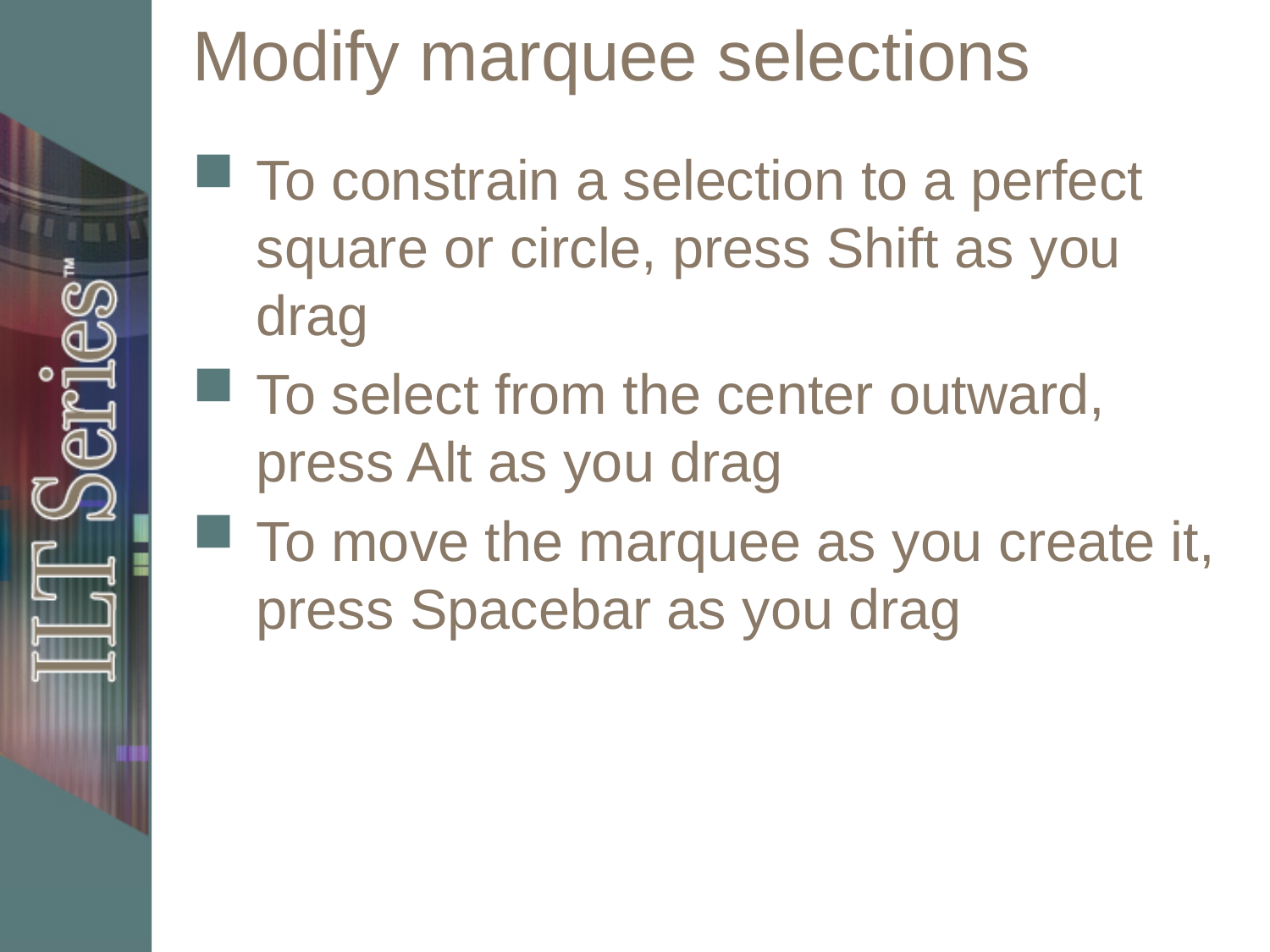

# Modify marquee selections
To constrain a selection to a perfect square or circle, press Shift as you drag
To select from the center outward, press Alt as you drag
To move the marquee as you create it, press Spacebar as you drag